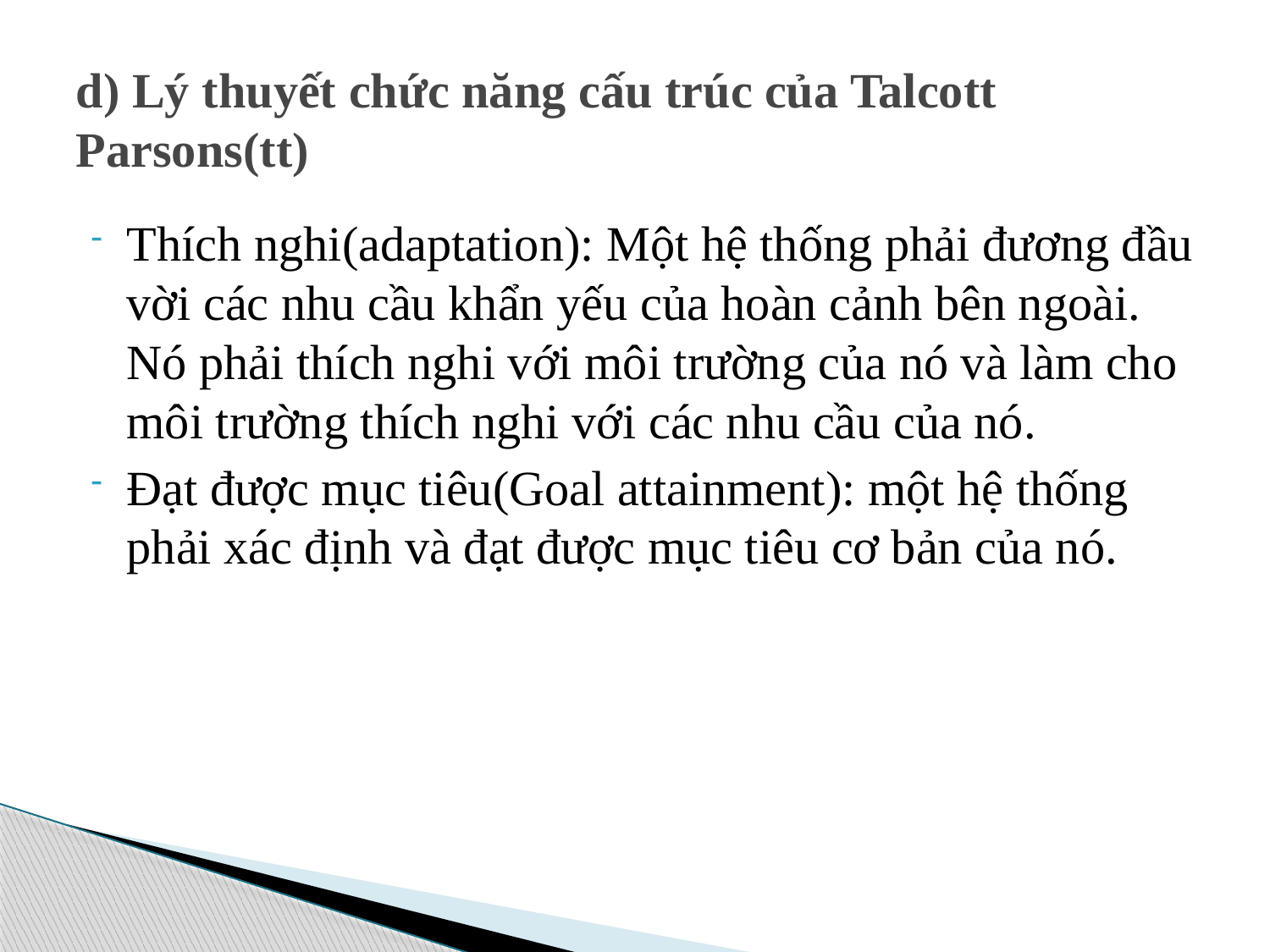

# d) Lý thuyết chức năng cấu trúc của Talcott Parsons(tt)
Thích nghi(adaptation): Một hệ thống phải đương đầu vời các nhu cầu khẩn yếu của hoàn cảnh bên ngoài. Nó phải thích nghi với môi trường của nó và làm cho môi trường thích nghi với các nhu cầu của nó.
Đạt được mục tiêu(Goal attainment): một hệ thống phải xác định và đạt được mục tiêu cơ bản của nó.